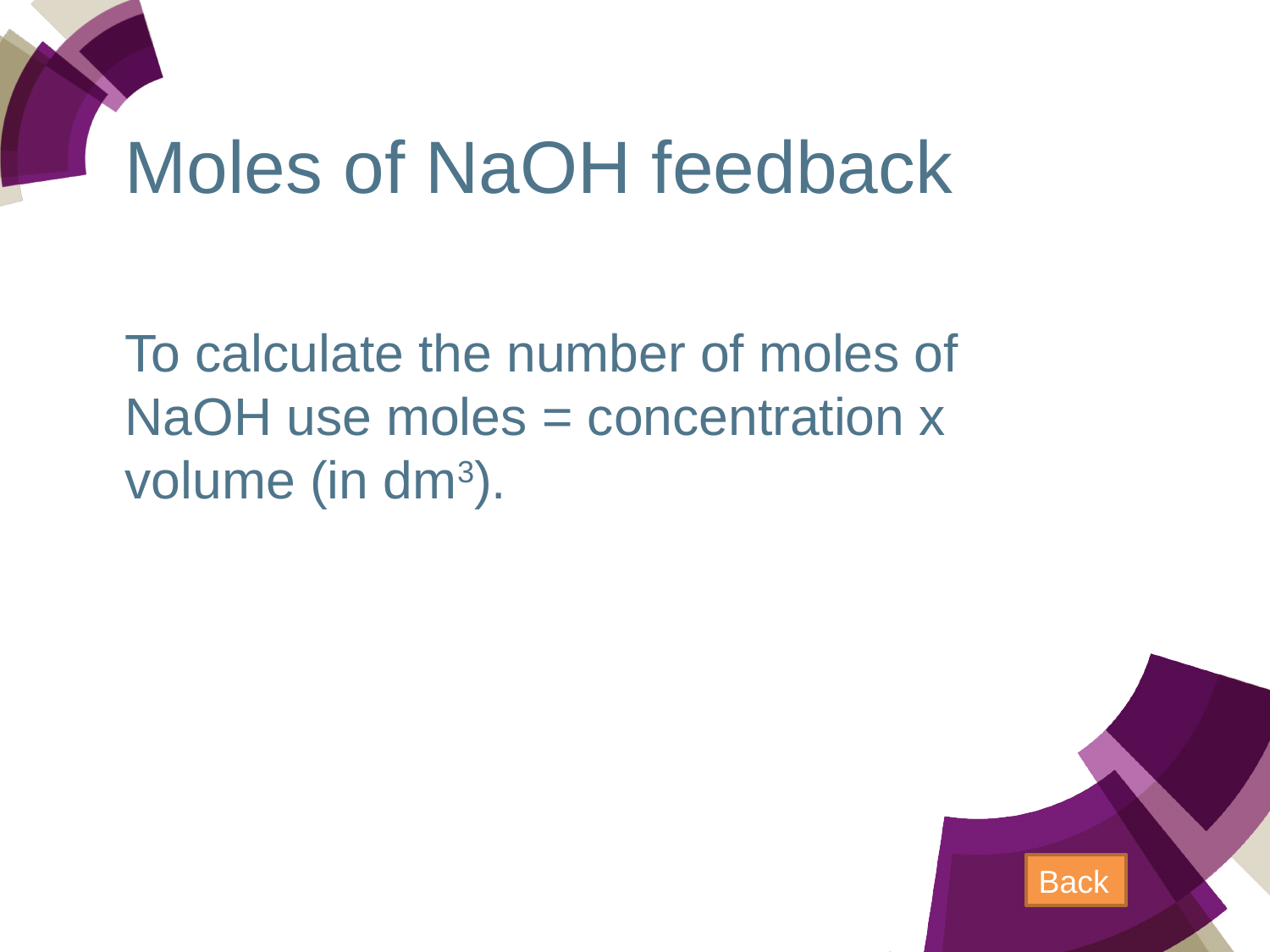

# Moles of NaOH feedback
To calculate the number of moles of NaOH use moles = concentration x volume (in dm3).
Back